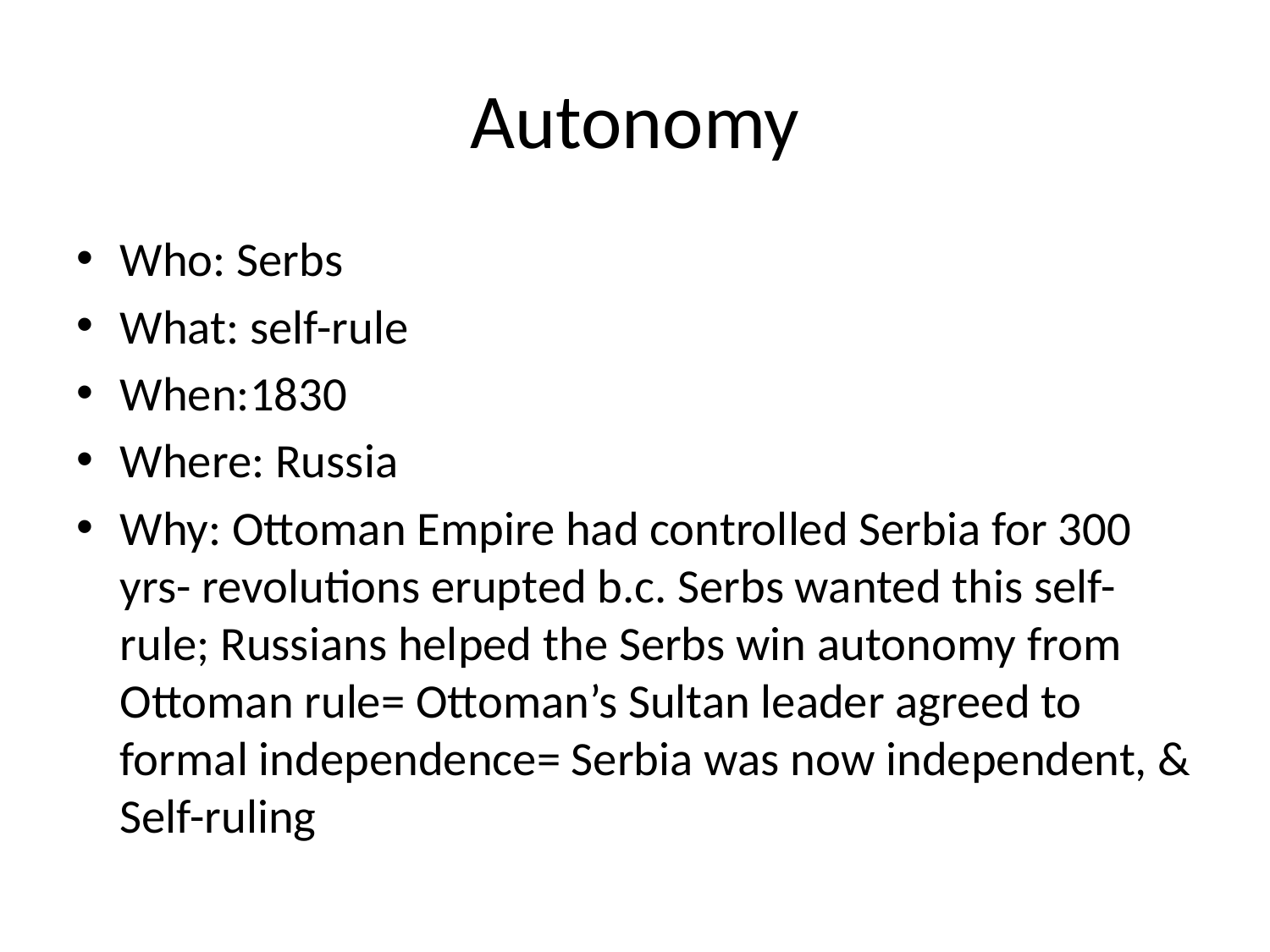

# Autonomy
Who: Serbs
What: self-rule
When:1830
Where: Russia
Why: Ottoman Empire had controlled Serbia for 300 yrs- revolutions erupted b.c. Serbs wanted this self-rule; Russians helped the Serbs win autonomy from Ottoman rule= Ottoman’s Sultan leader agreed to formal independence= Serbia was now independent, & Self-ruling